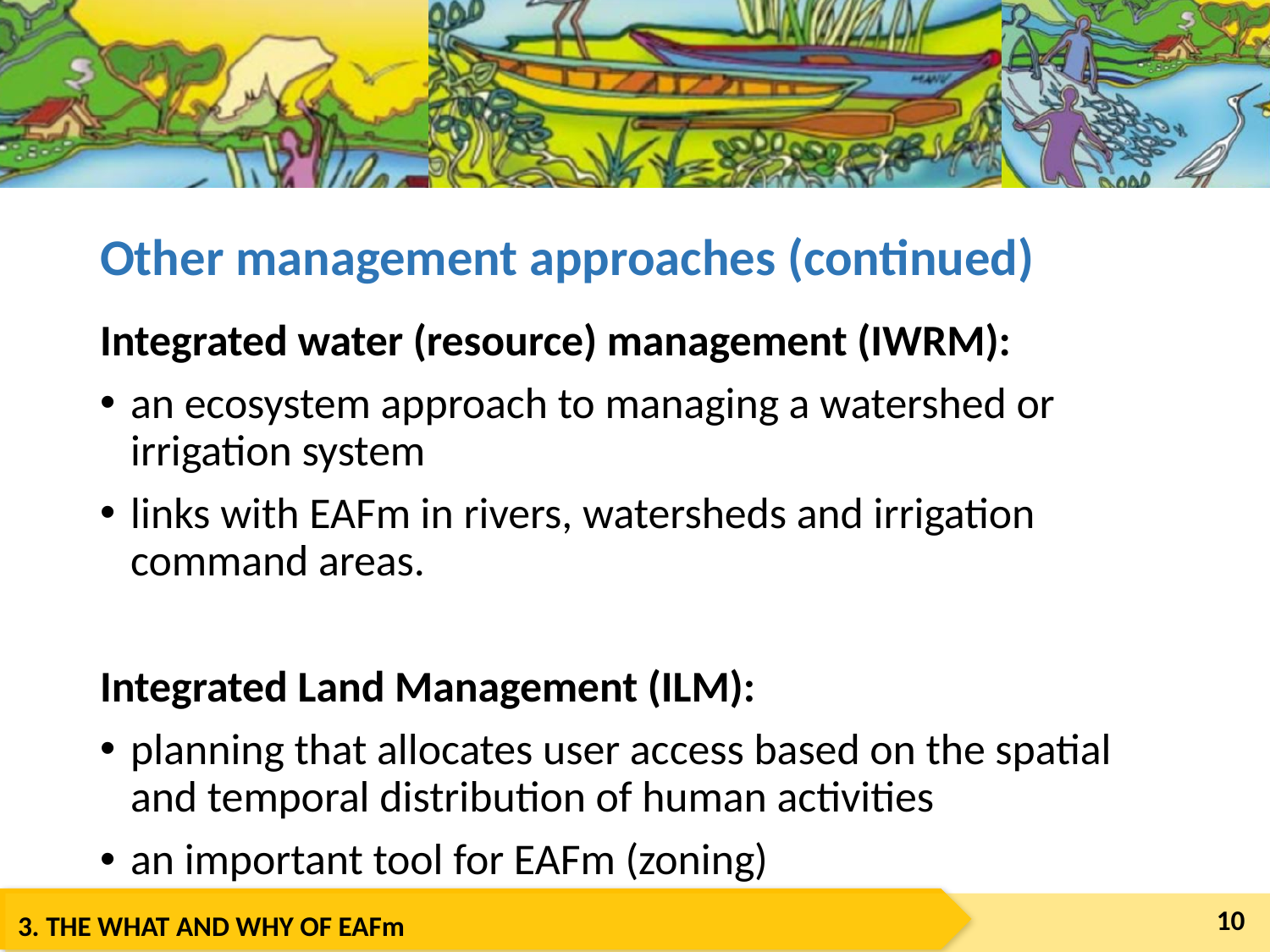

# Other management approaches (continued)
Integrated water (resource) management (IWRM):
an ecosystem approach to managing a watershed or  irrigation system
links with EAFm in rivers, watersheds and irrigation command areas.

Integrated Land Management (ILM):
planning that allocates user access based on the spatial and temporal distribution of human activities
an important tool for EAFm (zoning)
10